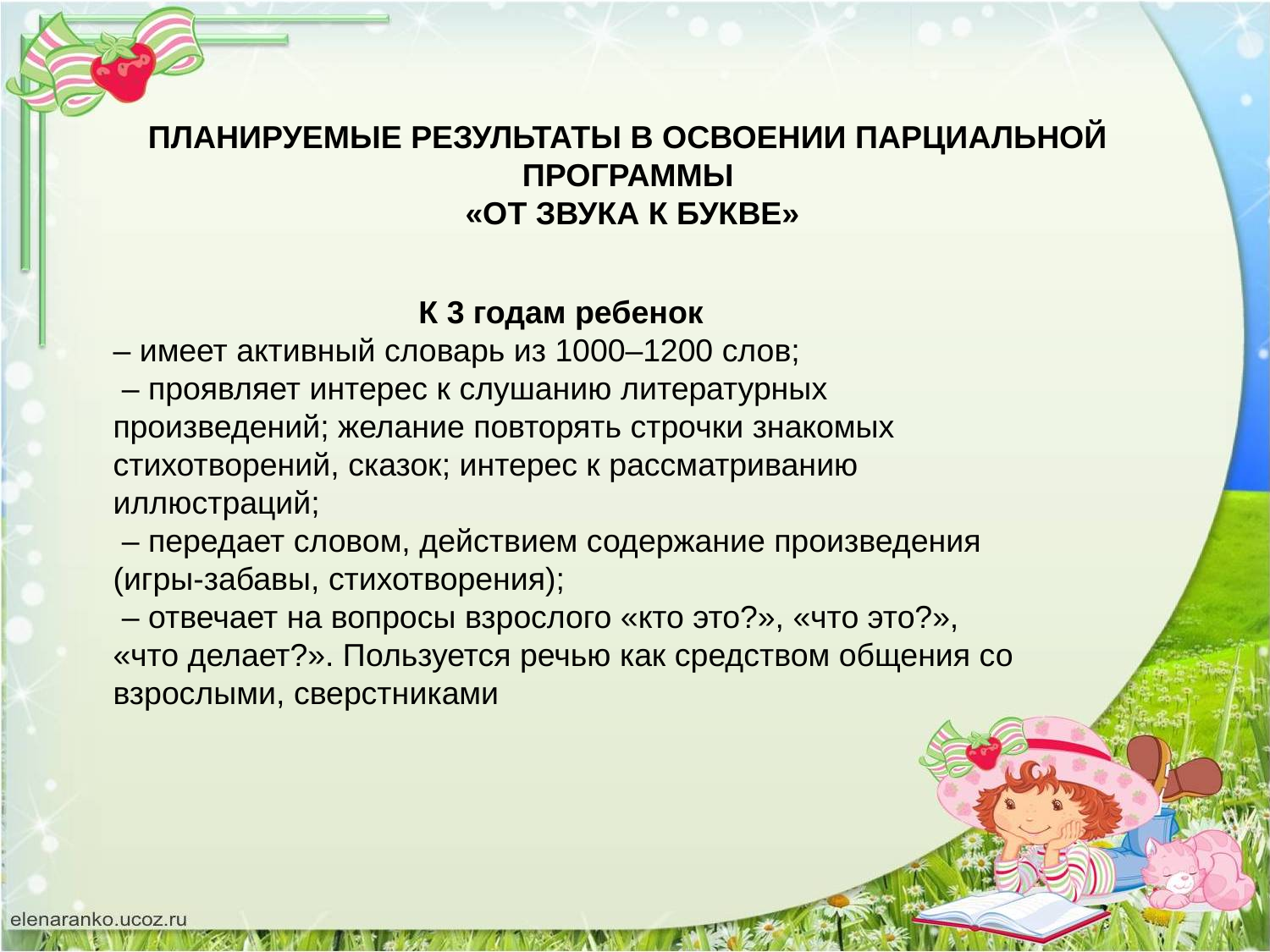

ПЛАНИРУЕМЫЕ РЕЗУЛЬТАТЫ В ОСВОЕНИИ ПАРЦИАЛЬНОЙ ПРОГРАММЫ
 «ОТ ЗВУКА К БУКВЕ»
К 3 годам ребенок
– имеет активный словарь из 1000–1200 слов;
 – проявляет интерес к слушанию литературных произведений; желание повторять строчки знакомых стихотворений, сказок; интерес к рассматриванию иллюстраций;
 – передает словом, действием содержание произведения (игры-забавы, стихотворения);
 – отвечает на вопросы взрослого «кто это?», «что это?», «что делает?». Пользуется речью как средством общения со взрослыми, сверстниками